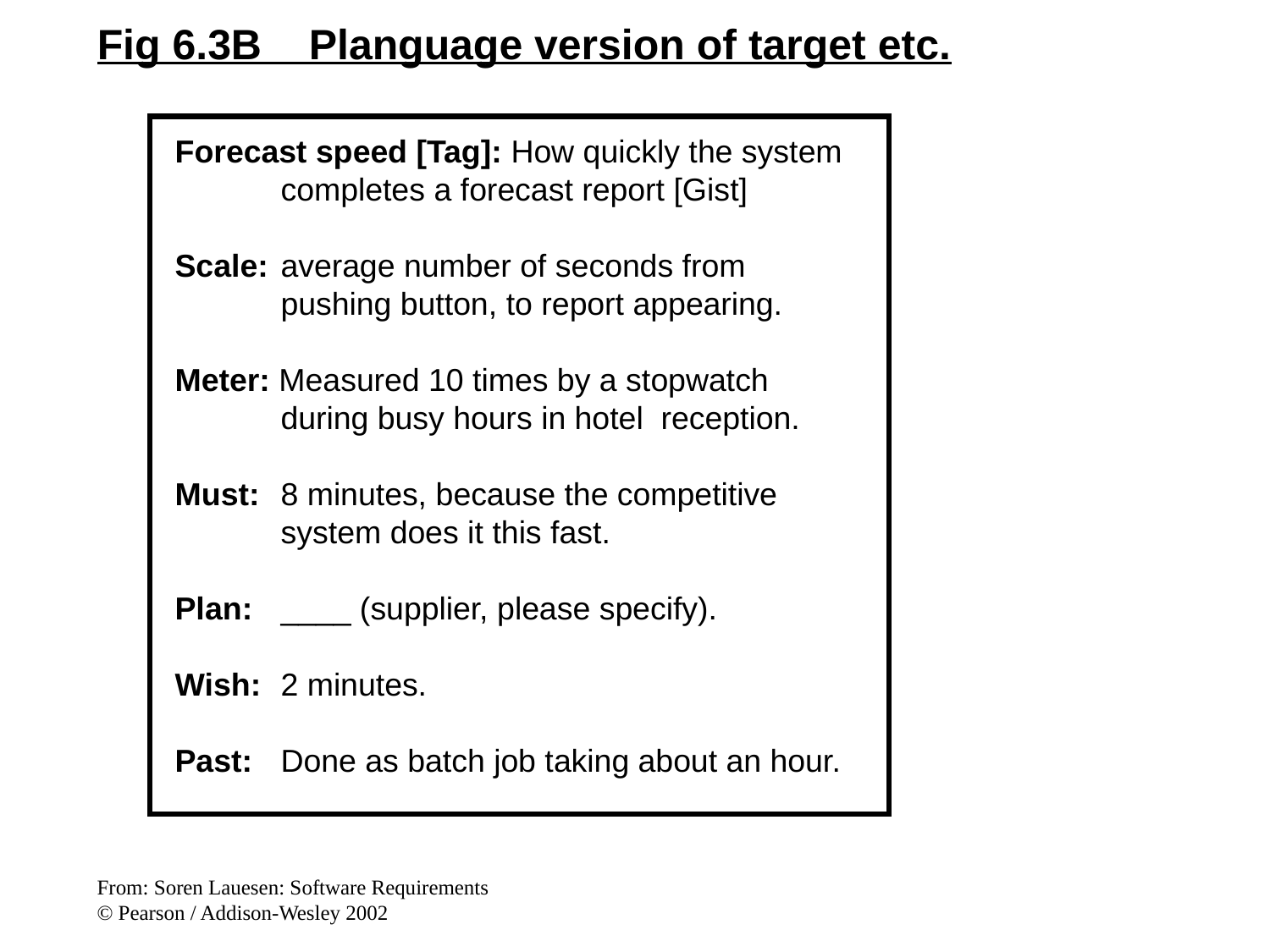

Fig 6.3B    Planguage version of target etc.
Forecast speed [Tag]: How quickly the system completes a forecast report [Gist]

Scale:	average number of seconds from pushing button, to report appearing.

Meter: Measured 10 times by a stopwatch during busy hours in hotel  reception.

Must:	8 minutes, because the competitive system does it this fast.

Plan: 	____ (supplier, please specify).

Wish:	2 minutes.

Past:	Done as batch job taking about an hour.

From: Soren Lauesen: Software Requirements
© Pearson / Addison-Wesley 2002